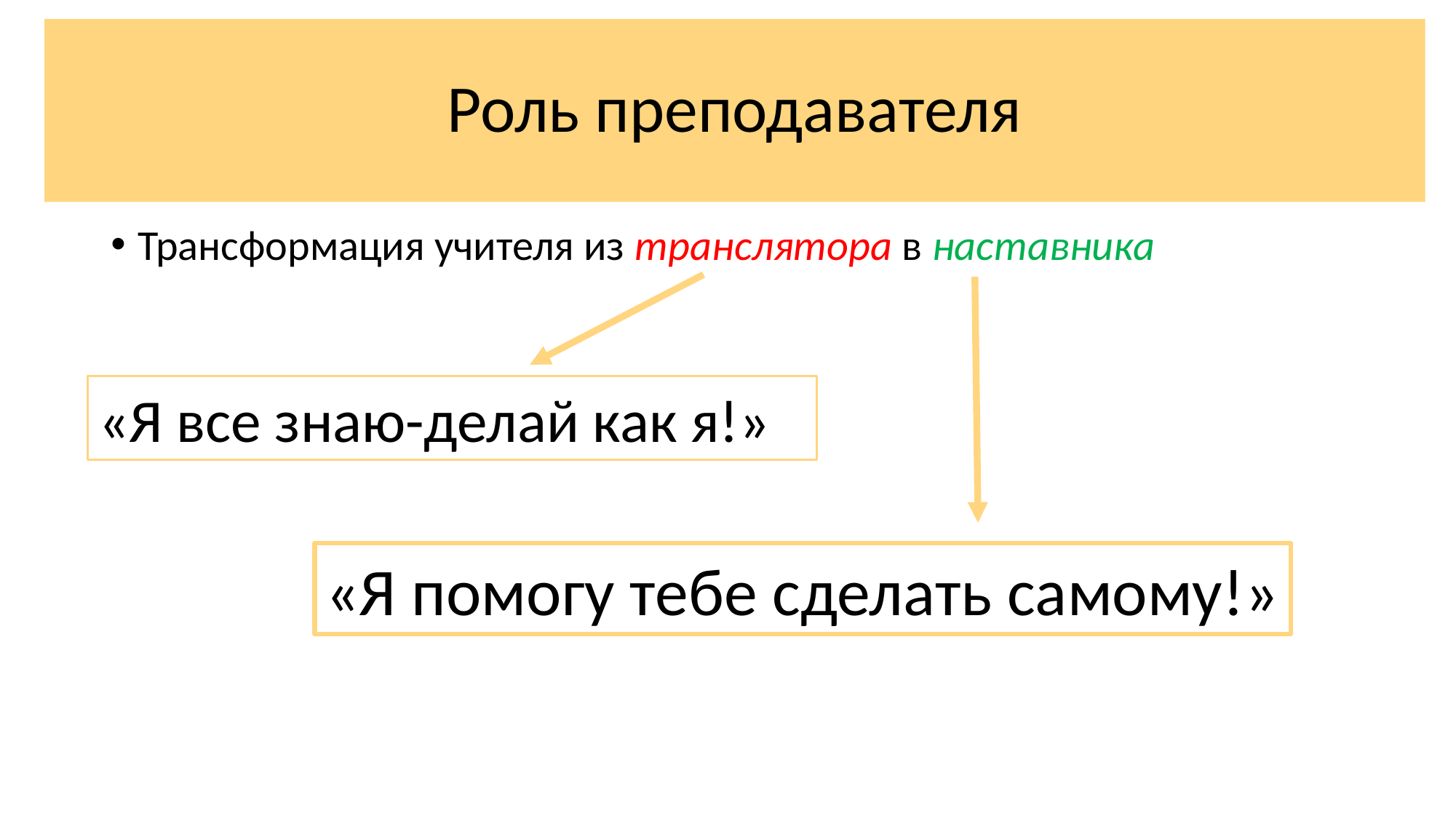

# Роль преподавателя
Трансформация учителя из транслятора в наставника

«Я все знаю-делай как я!»
«Я помогу тебе сделать самому!»